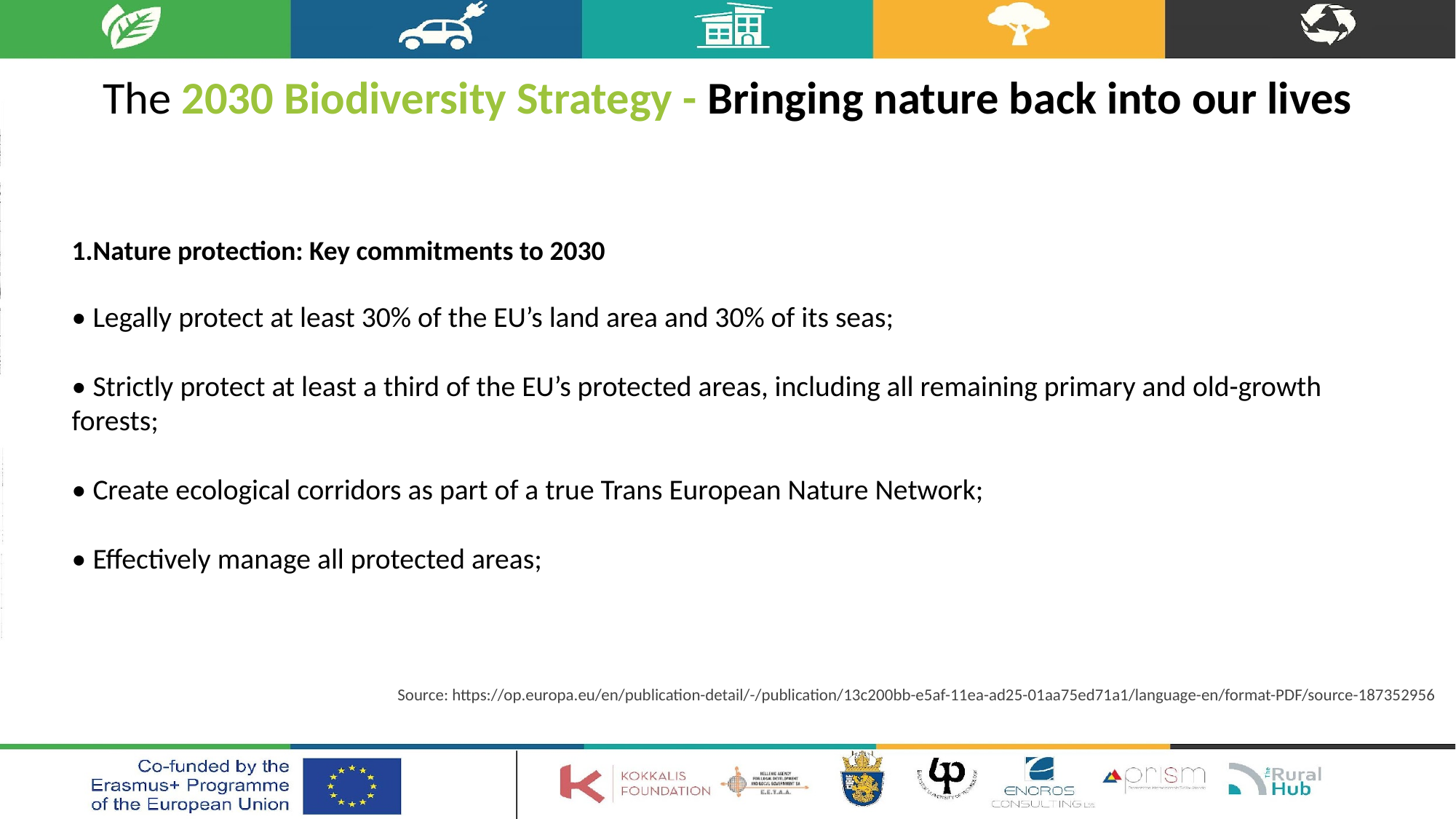

The 2030 Biodiversity Strategy - Bringing nature back into our lives
Nature protection: Key commitments to 2030

• Legally protect at least 30% of the EU’s land area and 30% of its seas;

• Strictly protect at least a third of the EU’s protected areas, including all remaining primary and old-growth forests;

• Create ecological corridors as part of a true Trans European Nature Network;

• Effectively manage all protected areas;

Source: https://op.europa.eu/en/publication-detail/-/publication/13c200bb-e5af-11ea-ad25-01aa75ed71a1/language-en/format-PDF/source-187352956